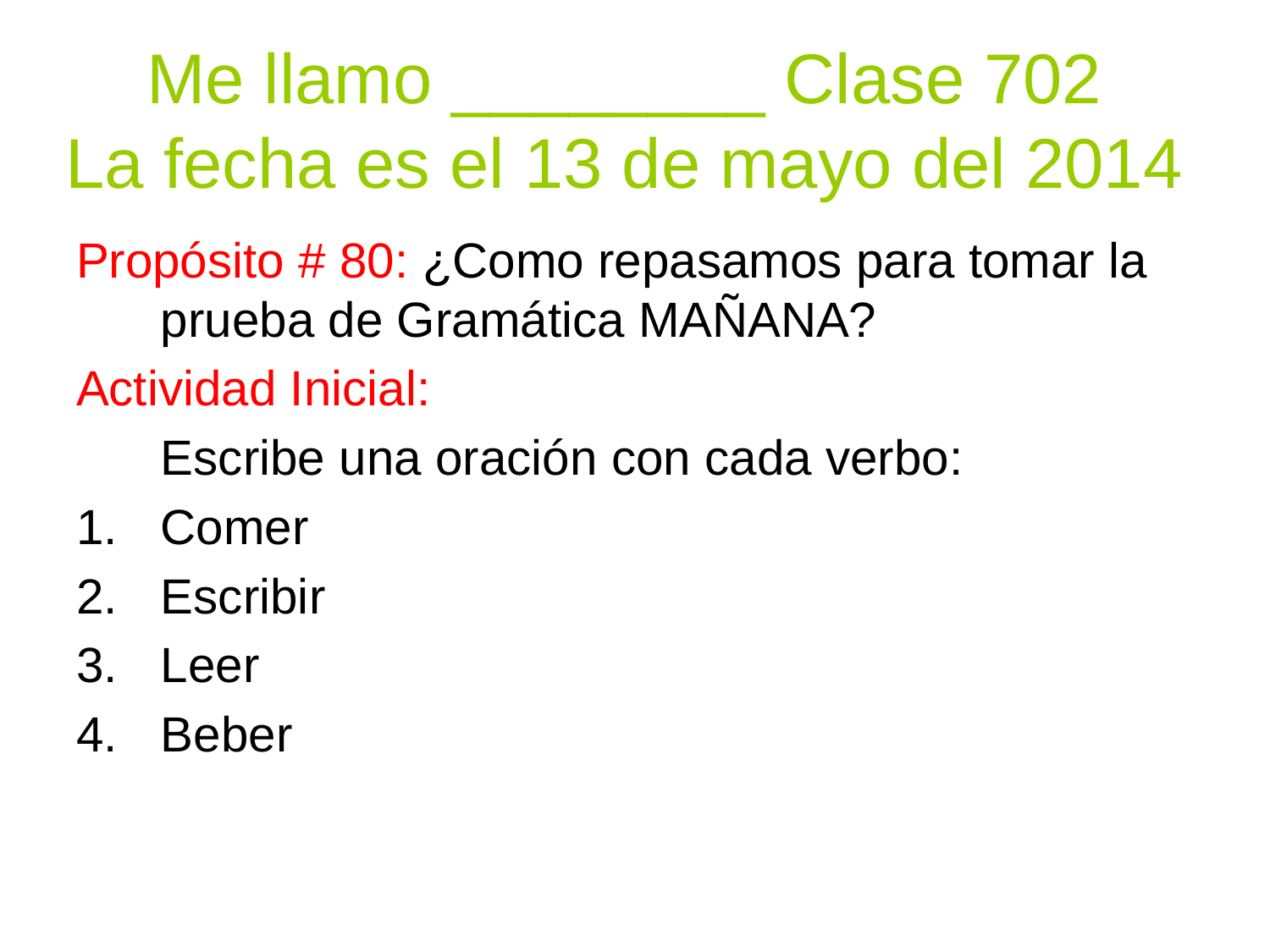

# Me llamo ________ Clase 702 La fecha es el 13 de mayo del 2014
Propósito # 80: ¿Como repasamos para tomar la prueba de Gramática MAÑANA?
Actividad Inicial:
	Escribe una oración con cada verbo:
Comer
Escribir
Leer
Beber